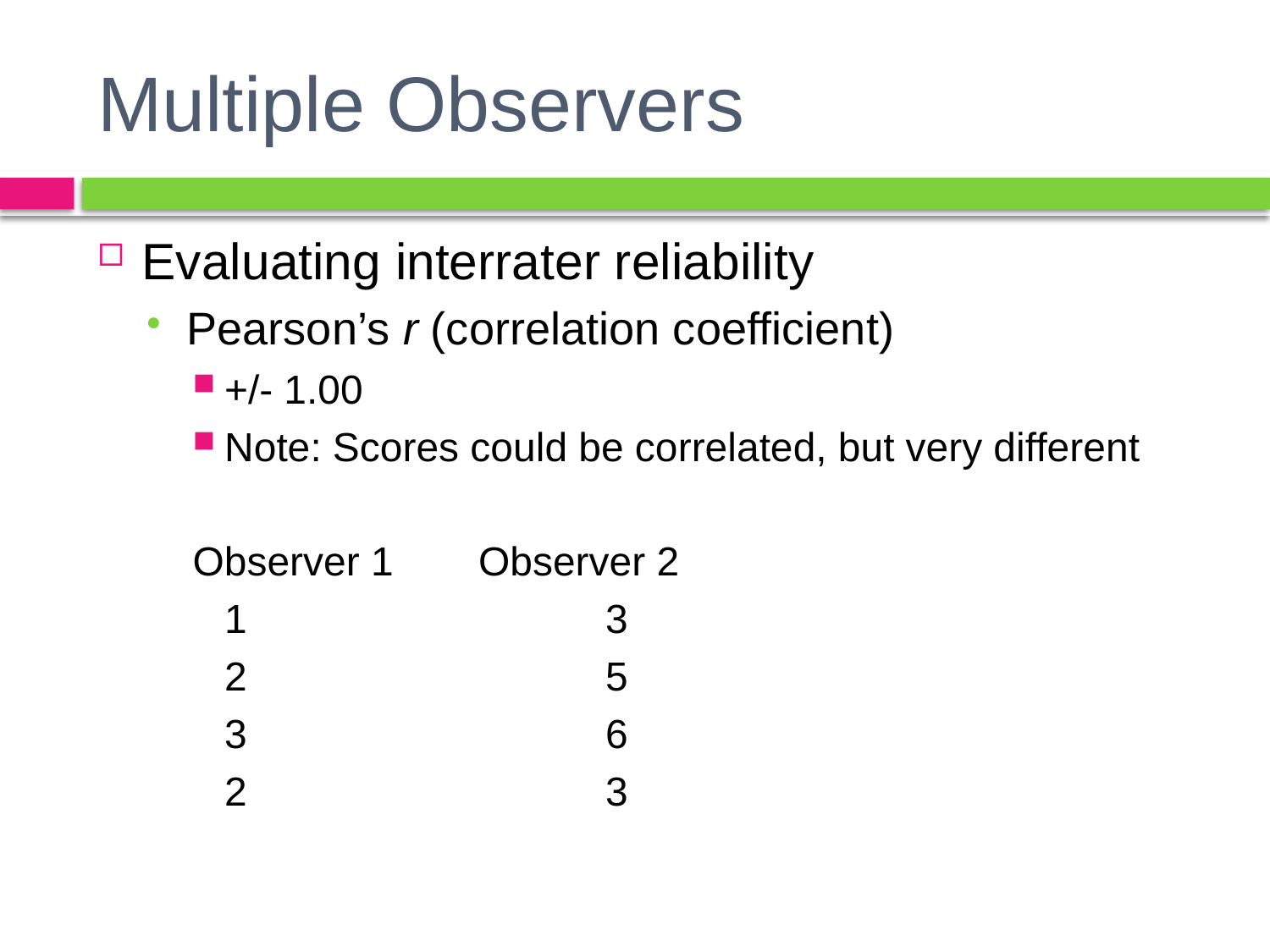

# Multiple Observers
Evaluating interrater reliability
Pearson’s r (correlation coefficient)
+/- 1.00
Note: Scores could be correlated, but very different

Observer 1	Observer 2
	1			3
	2			5
	3			6
	2			3